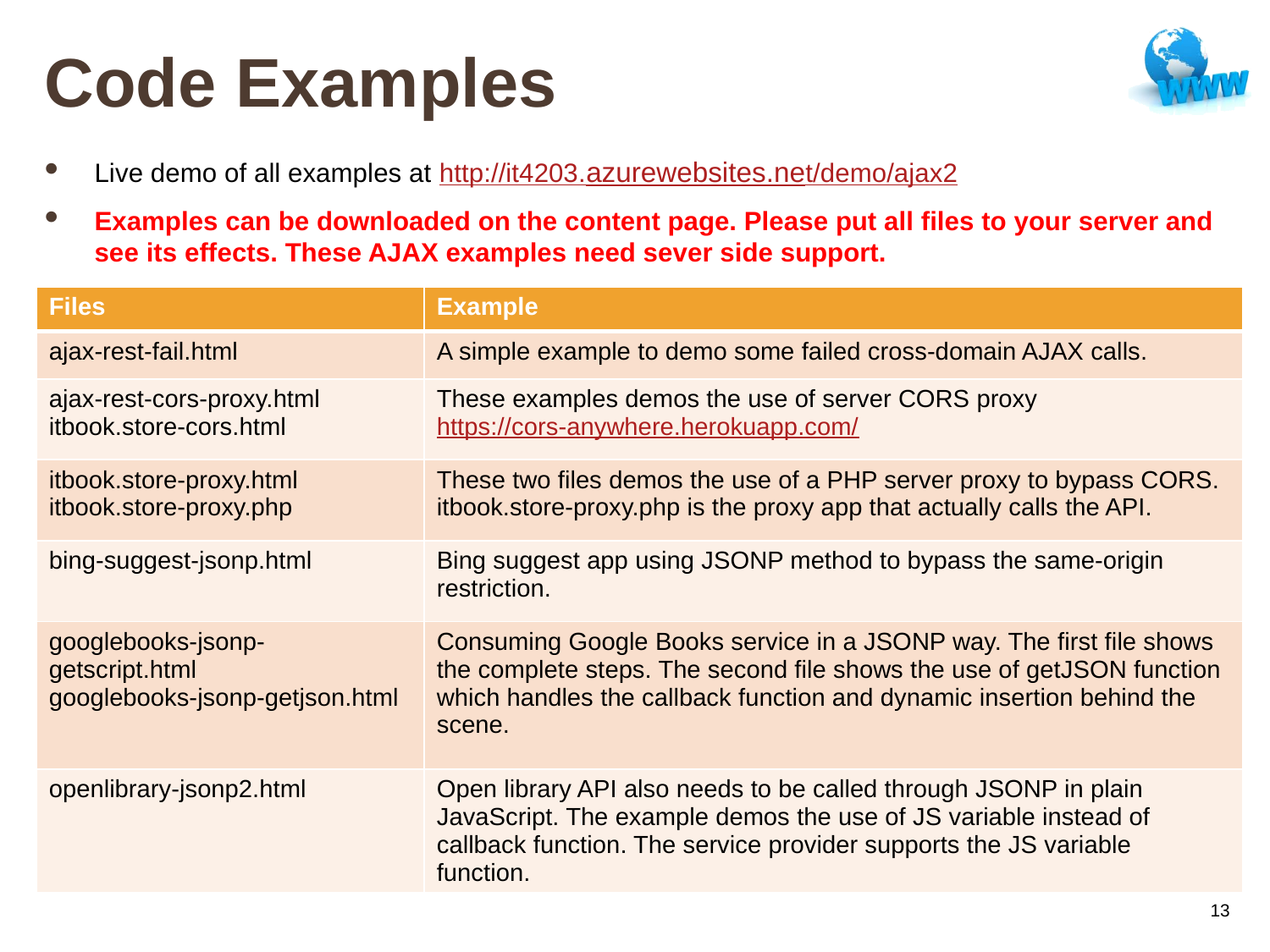

# Code Examples
Live demo of all examples at http://it4203.azurewebsites.net/demo/ajax2
Examples can be downloaded on the content page. Please put all files to your server and see its effects. These AJAX examples need sever side support.
| Files | Example |
| --- | --- |
| ajax-rest-fail.html | A simple example to demo some failed cross-domain AJAX calls. |
| ajax-rest-cors-proxy.html itbook.store-cors.html | These examples demos the use of server CORS proxy https://cors-anywhere.herokuapp.com/ |
| itbook.store-proxy.html itbook.store-proxy.php | These two files demos the use of a PHP server proxy to bypass CORS. itbook.store-proxy.php is the proxy app that actually calls the API. |
| bing-suggest-jsonp.html | Bing suggest app using JSONP method to bypass the same-origin restriction. |
| googlebooks-jsonp-getscript.html googlebooks-jsonp-getjson.html | Consuming Google Books service in a JSONP way. The first file shows the complete steps. The second file shows the use of getJSON function which handles the callback function and dynamic insertion behind the scene. |
| openlibrary-jsonp2.html | Open library API also needs to be called through JSONP in plain JavaScript. The example demos the use of JS variable instead of callback function. The service provider supports the JS variable function. |
13